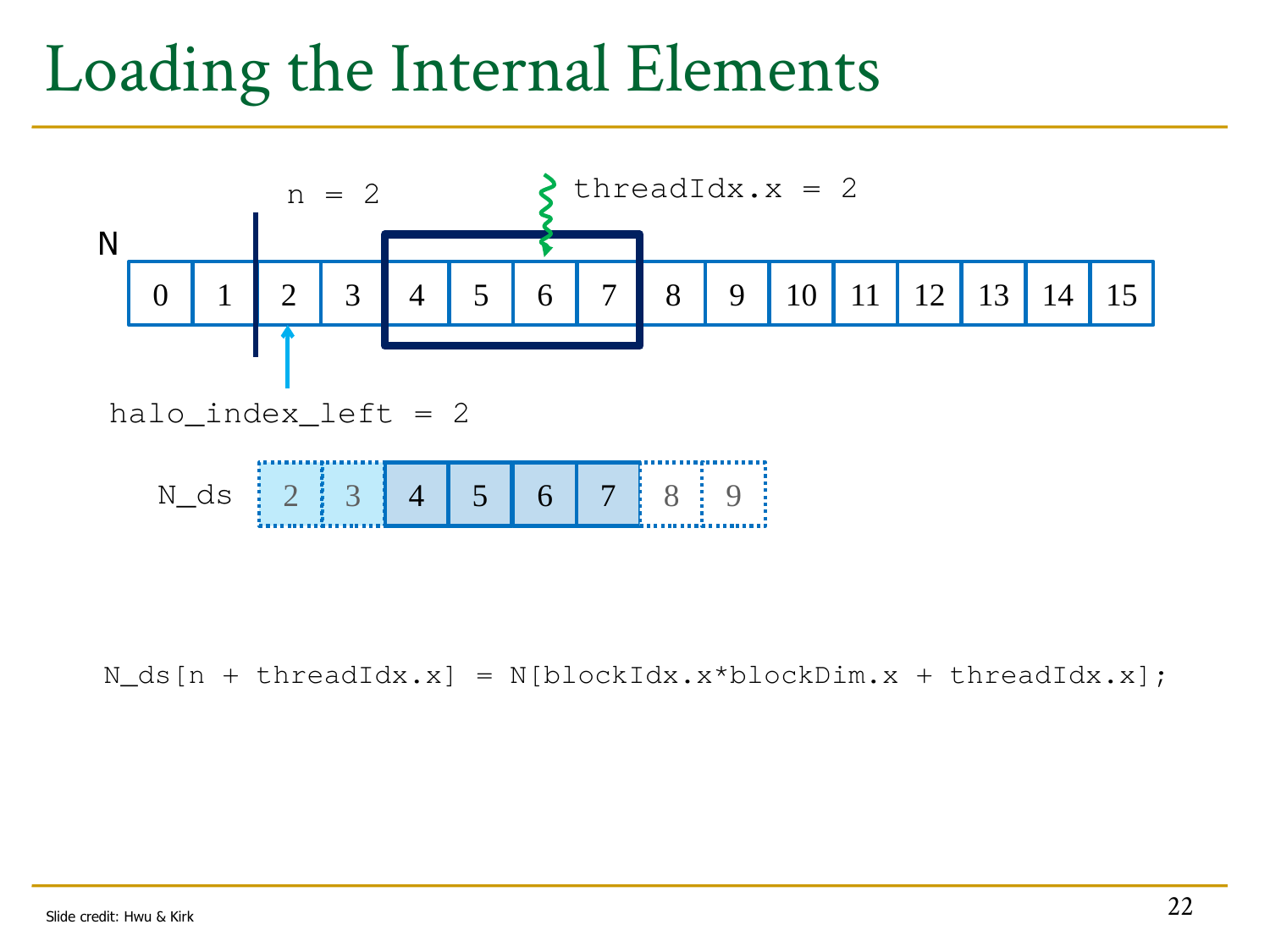

# Loading the Internal Elements
threadIdx.x = 2
n = 2

N

0
1
2
3
4
5
6
7
8
9
10
11
12
13
14
15
halo_index_left = 2
2
3
4
5
6
7
8
9
N_ds
N_ds[n + threadIdx.x] = N[blockIdx.x*blockDim.x + threadIdx.x];
22
Slide credit: Hwu & Kirk